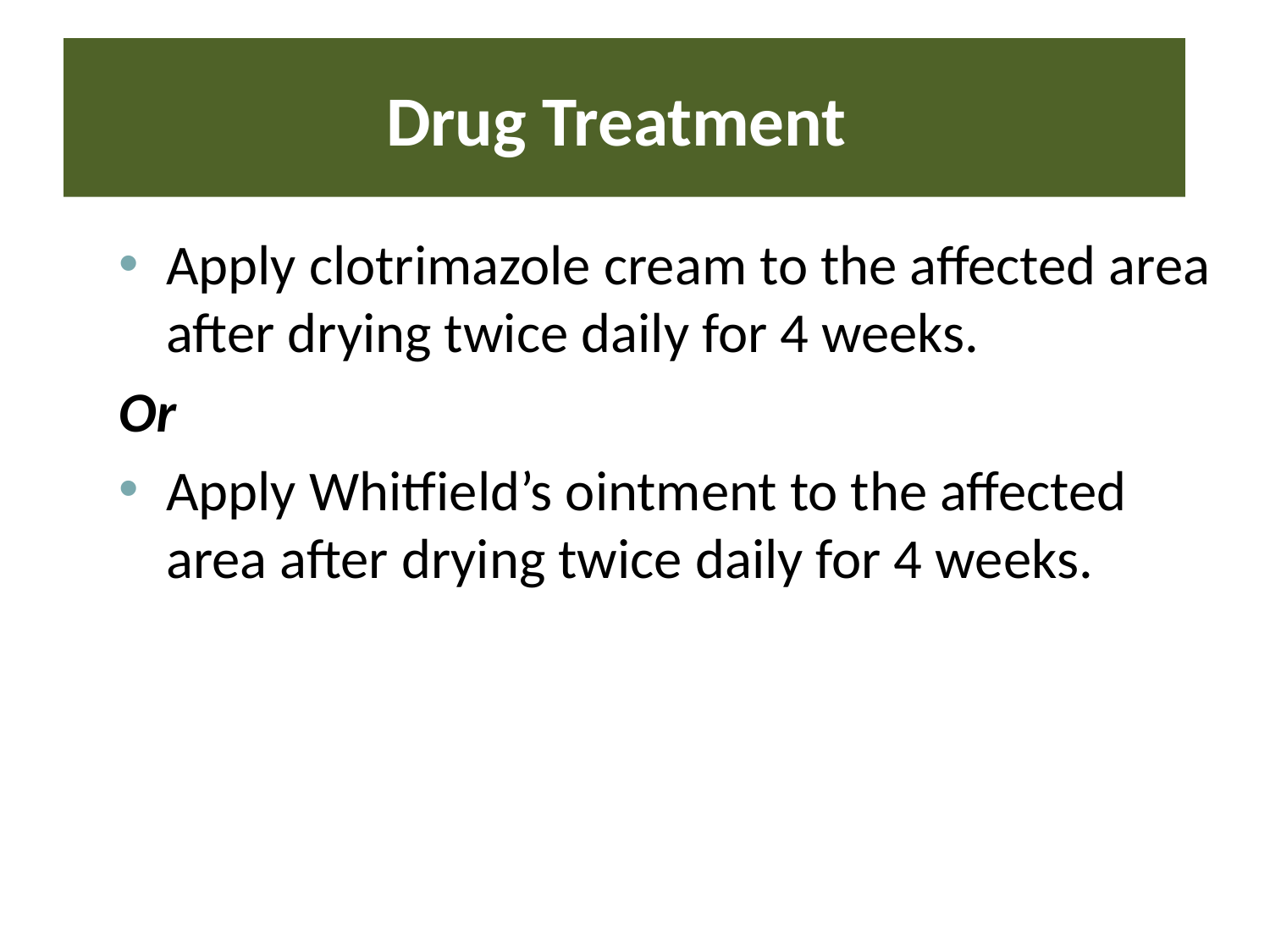

# Drug Treatment
Apply clotrimazole cream to the affected area after drying twice daily for 4 weeks.
Or
Apply Whitfield’s ointment to the affected area after drying twice daily for 4 weeks.